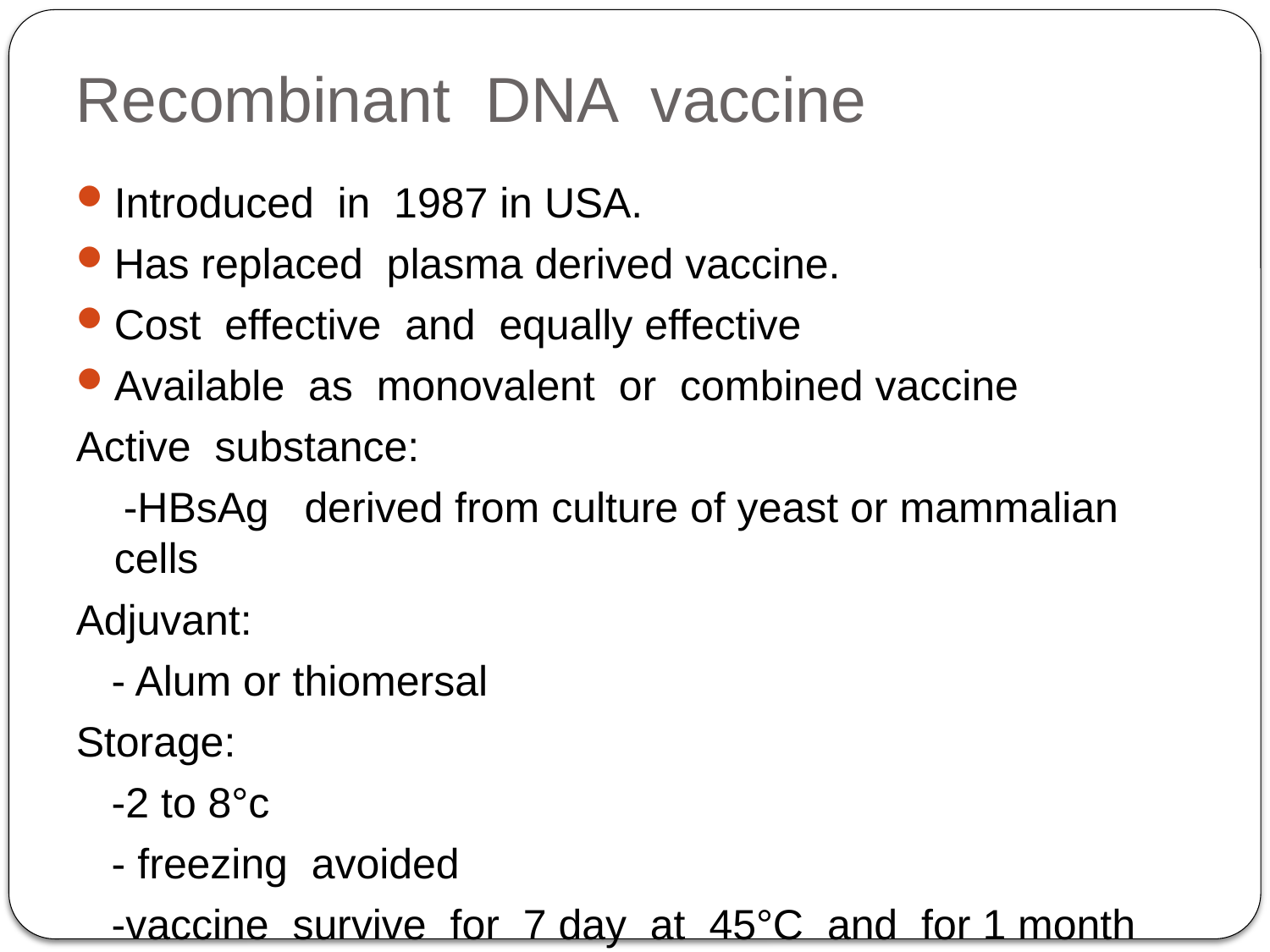

# Recombinant  DNA  vaccine
Introduced  in  1987 in USA.
Has replaced  plasma derived vaccine.
Cost  effective  and  equally effective
Available  as  monovalent  or  combined vaccine
Active  substance:
    -HBsAg   derived from culture of yeast or mammalian  cells
Adjuvant:
   - Alum or thiomersal
Storage:
   -2 to 8°c
   - freezing  avoided
   -vaccine  survive  for  7 day  at  45°C  and  for 1 month  at  37°c